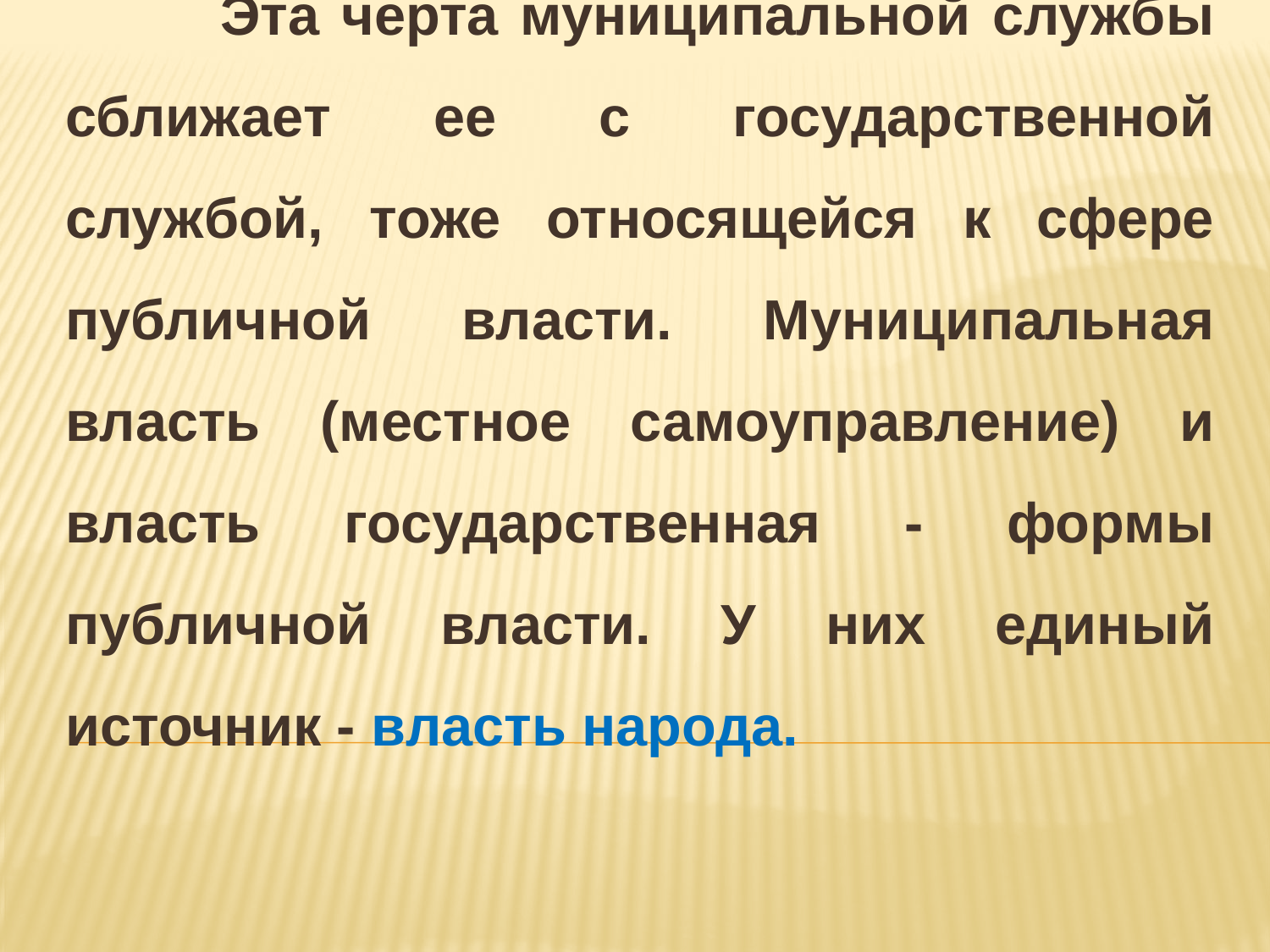

Эта черта муниципальной службы сближает ее с государственной службой, тоже относящейся к сфере публичной власти. Муниципальная власть (местное самоуправление) и власть государственная - формы публичной власти. У них единый источник - власть народа.